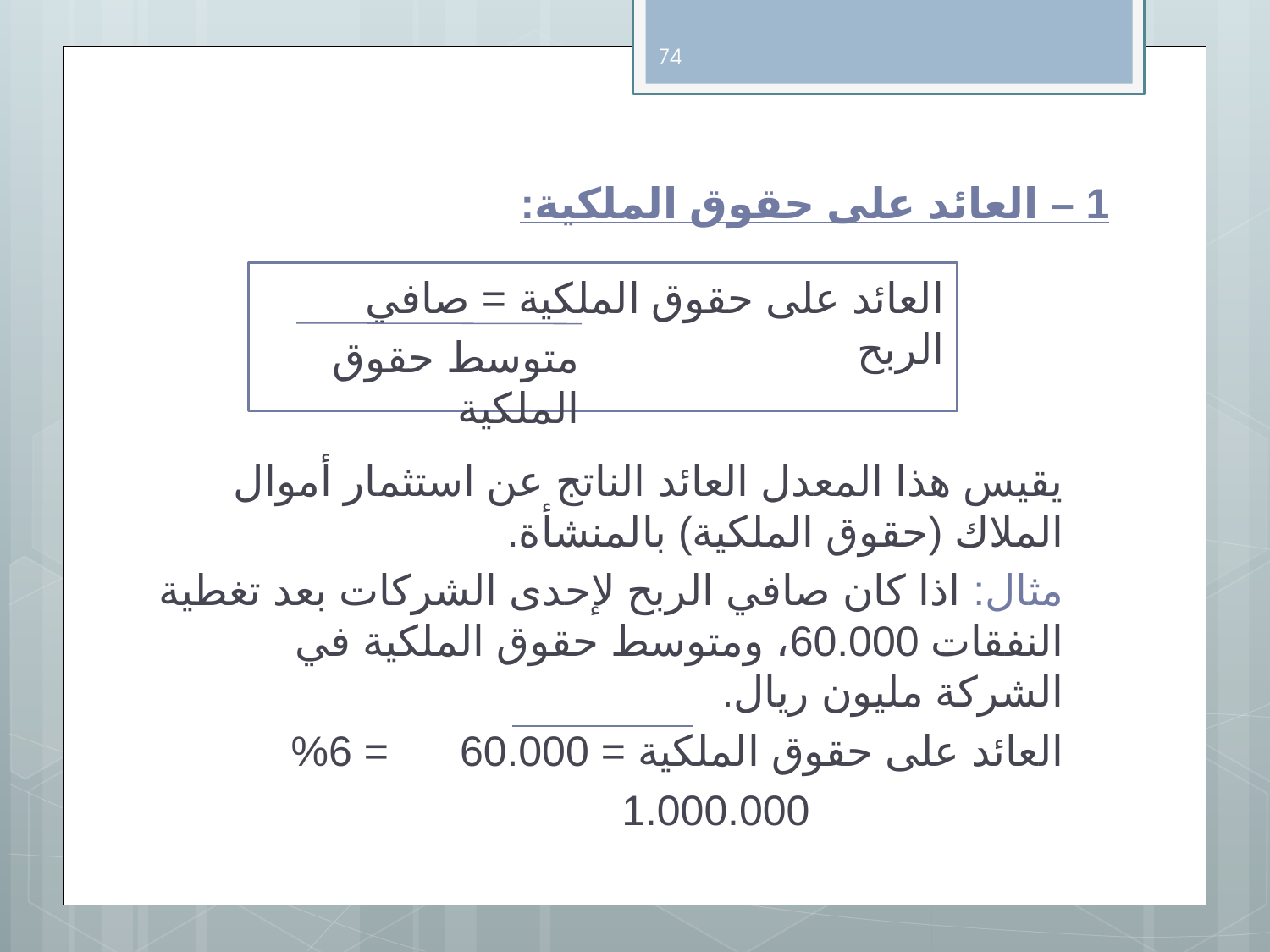

74
# 1 – العائد على حقوق الملكية:

العائد على حقوق الملكية = صافي الربح
متوسط حقوق الملكية
يقيس هذا المعدل العائد الناتج عن استثمار أموال الملاك (حقوق الملكية) بالمنشأة.
مثال: اذا كان صافي الربح لإحدى الشركات بعد تغطية النفقات 60.000، ومتوسط حقوق الملكية في الشركة مليون ريال.
العائد على حقوق الملكية = 60.000	      = 6%
			1.000.000